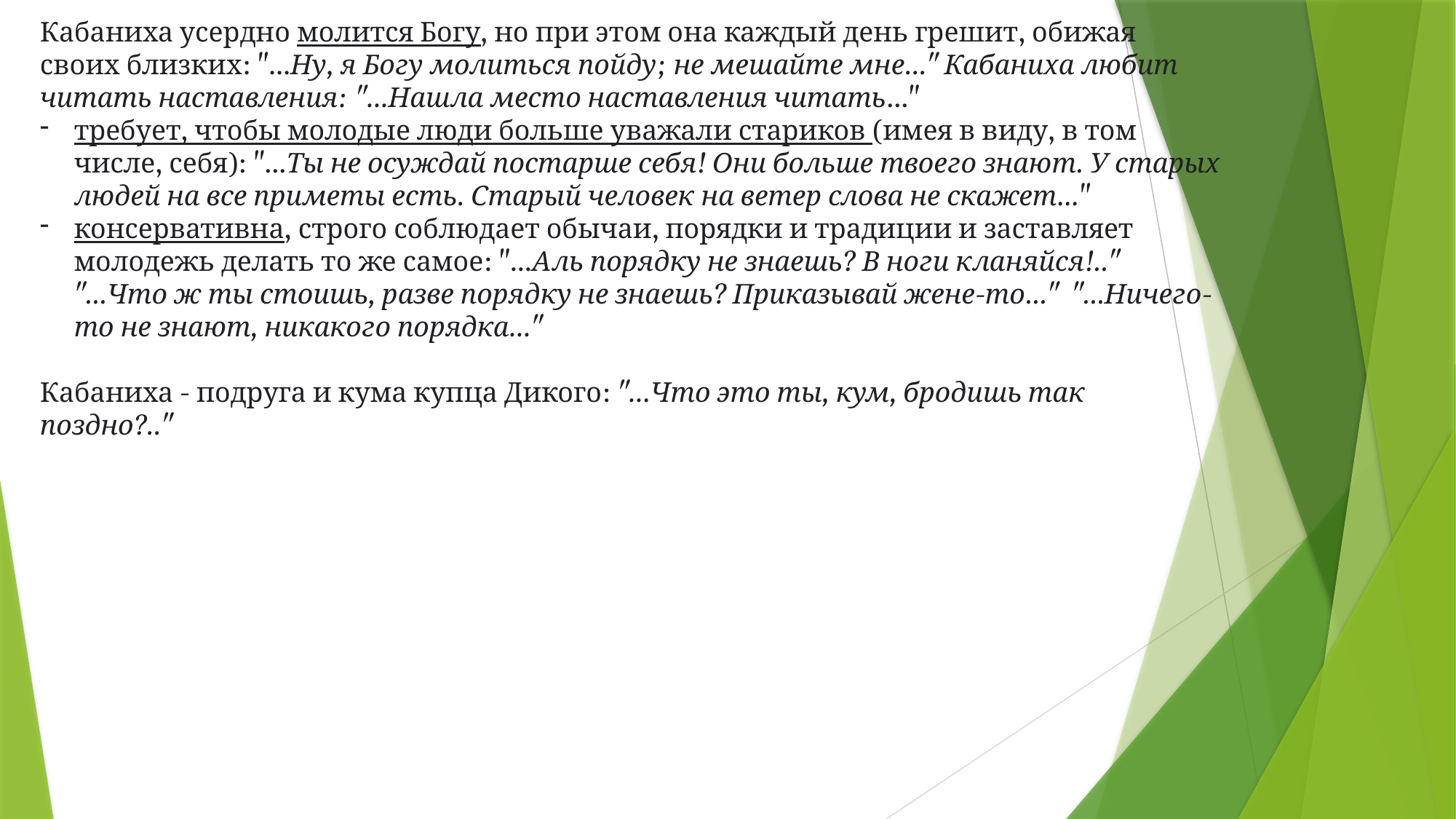

Кабаниха усердно молится Богу, но при этом она каждый день грешит, обижая своих близких: "...Ну, я Богу молиться пойду; не мешайте мне..." Кабаниха любит читать наставления: "...Нашла место наставления читать..."
требует, чтобы молодые люди больше уважали стариков (имея в виду, в том числе, себя): "...Ты не осуждай постарше себя! Они больше твоего знают. У старых людей на все приметы есть. Старый человек на ветер слова не скажет..."
консервативна, строго соблюдает обычаи, порядки и традиции и заставляет молодежь делать то же самое: "...Аль порядку не знаешь? В ноги кланяйся!.."  "...Что ж ты стоишь, разве порядку не знаешь? Приказывай жене-то..."  "...Ничего-то не знают, никакого порядка..."

Кабаниха - подруга и кума купца Дикого: "...Что это ты, кум, бродишь так поздно?.."